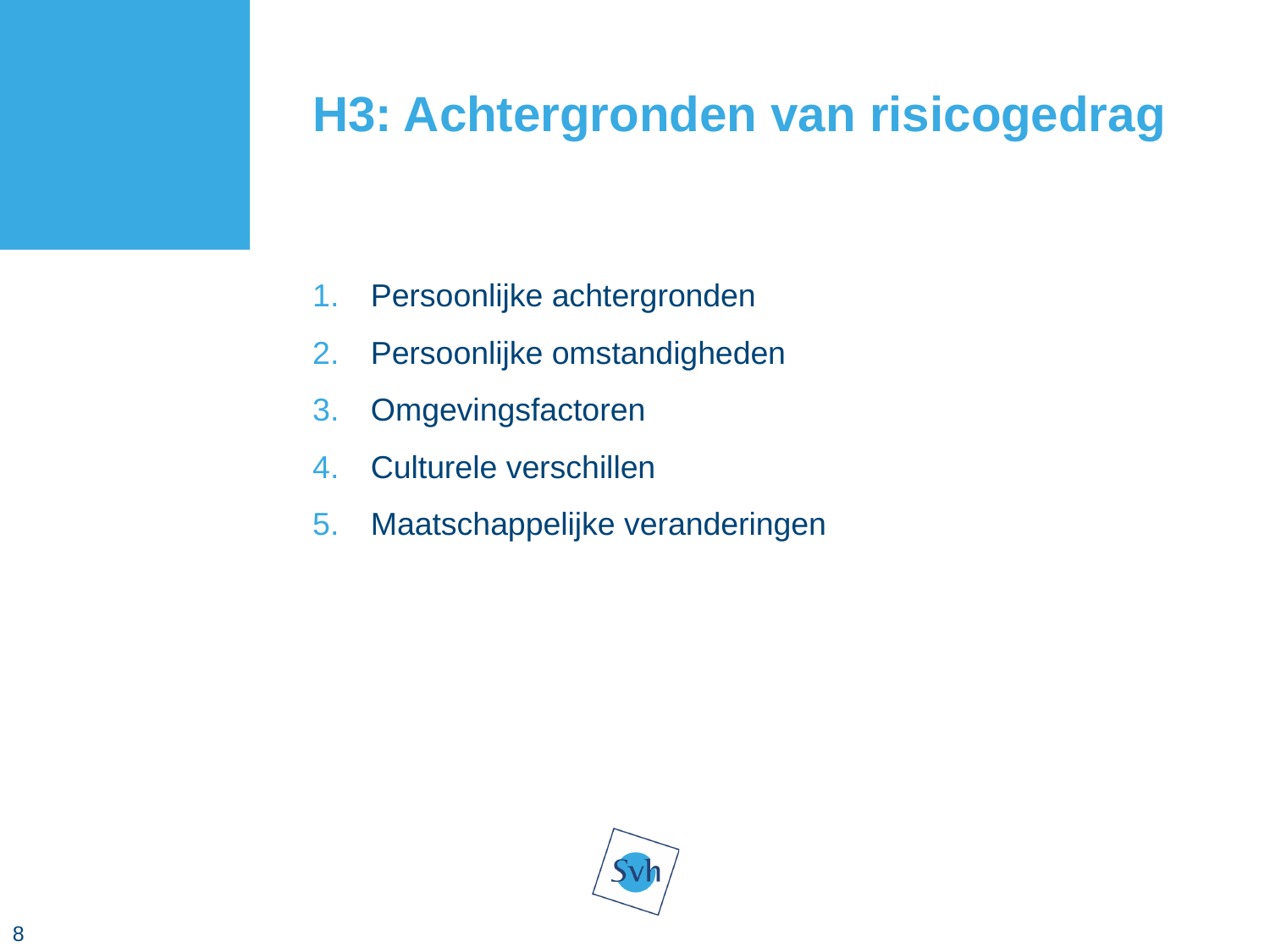

# H3: Achtergronden van risicogedrag
Persoonlijke achtergronden
Persoonlijke omstandigheden
Omgevingsfactoren
Culturele verschillen
Maatschappelijke veranderingen